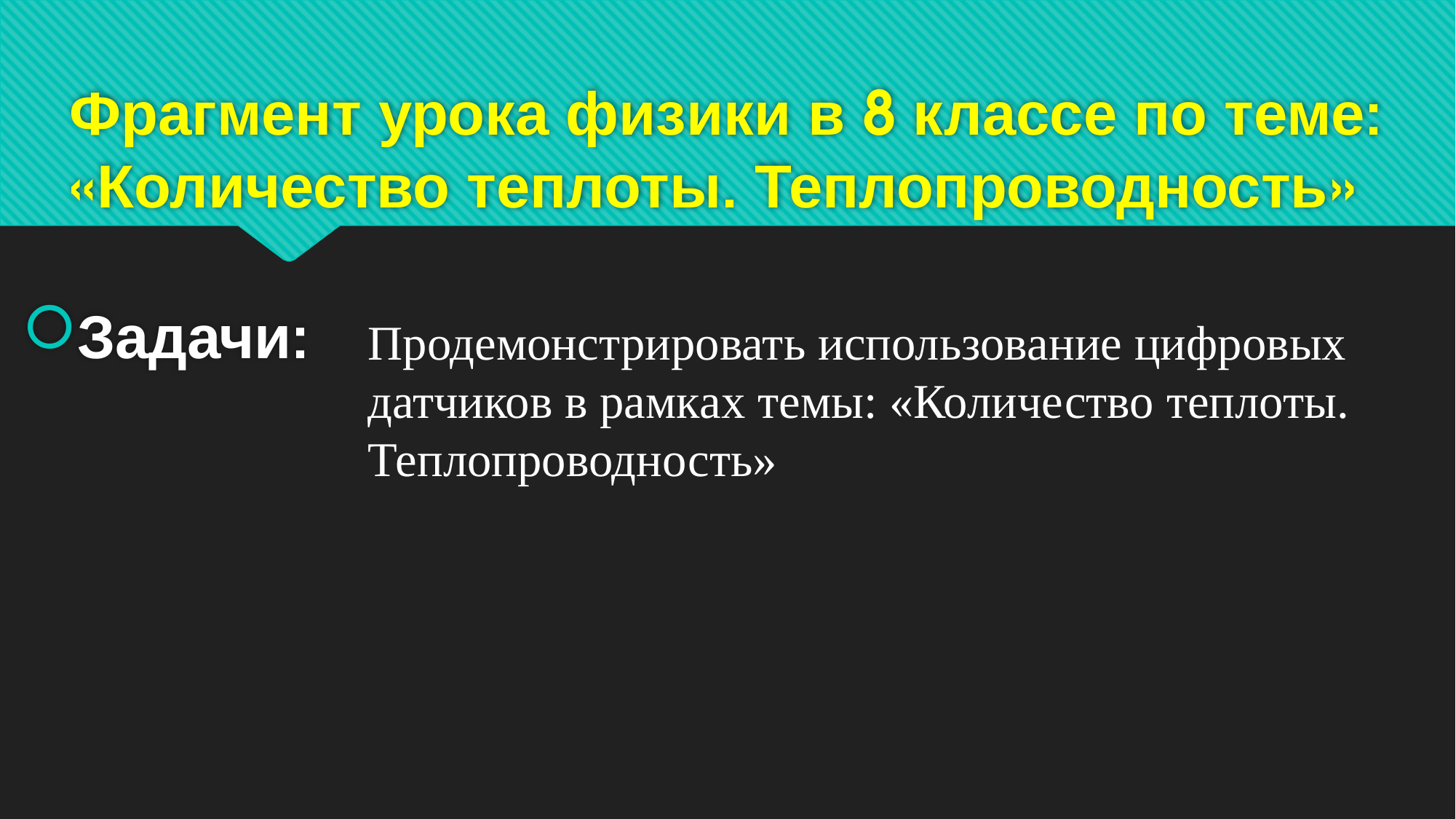

# Фрагмент урока физики в 8 классе по теме: «Количество теплоты. Теплопроводность»
Задачи:

Продемонстрировать использование цифровых датчиков в рамках темы: «Количество теплоты. Теплопроводность»